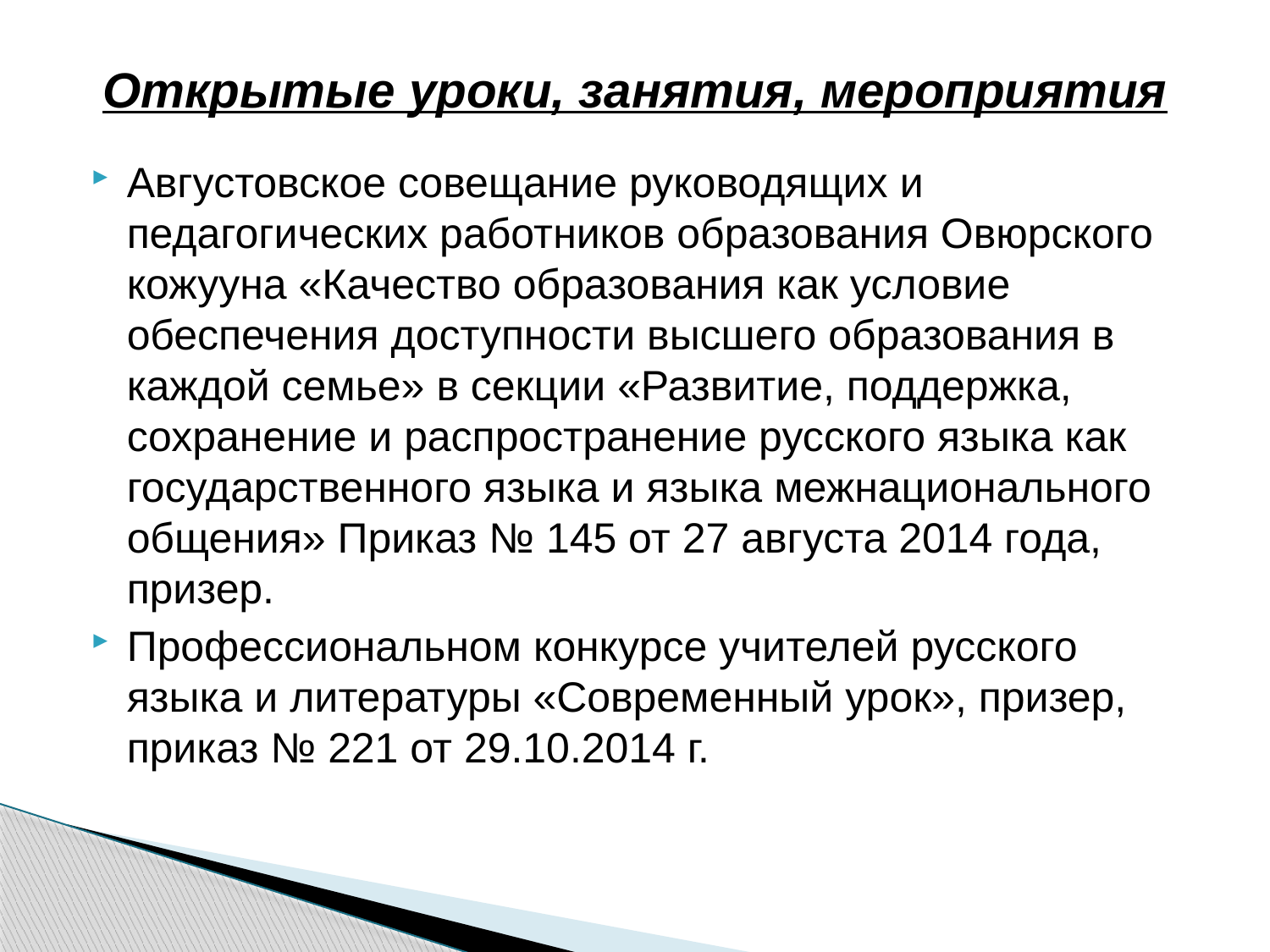

# Открытые уроки, занятия, мероприятия
Августовское совещание руководящих и педагогических работников образования Овюрского кожууна «Качество образования как условие обеспечения доступности высшего образования в каждой семье» в секции «Развитие, поддержка, сохранение и распространение русского языка как государственного языка и языка межнационального общения» Приказ № 145 от 27 августа 2014 года, призер.
Профессиональном конкурсе учителей русского языка и литературы «Современный урок», призер, приказ № 221 от 29.10.2014 г.